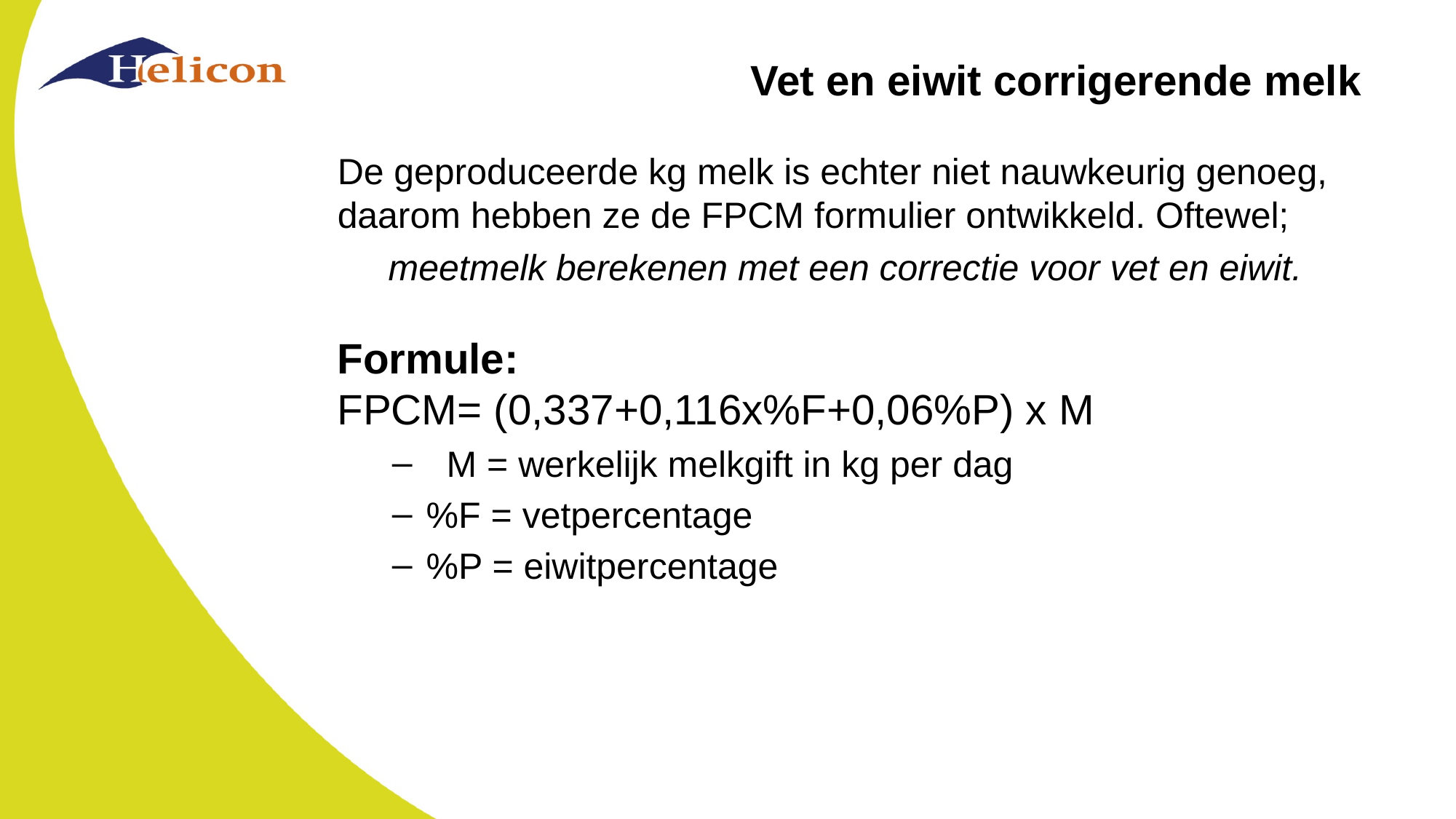

# Vet en eiwit corrigerende melk
De geproduceerde kg melk is echter niet nauwkeurig genoeg, daarom hebben ze de FPCM formulier ontwikkeld. Oftewel;
     meetmelk berekenen met een correctie voor vet en eiwit.
Formule:
FPCM= (0,337+0,116x%F+0,06%P) x M
  M = werkelijk melkgift in kg per dag
%F = vetpercentage
%P = eiwitpercentage